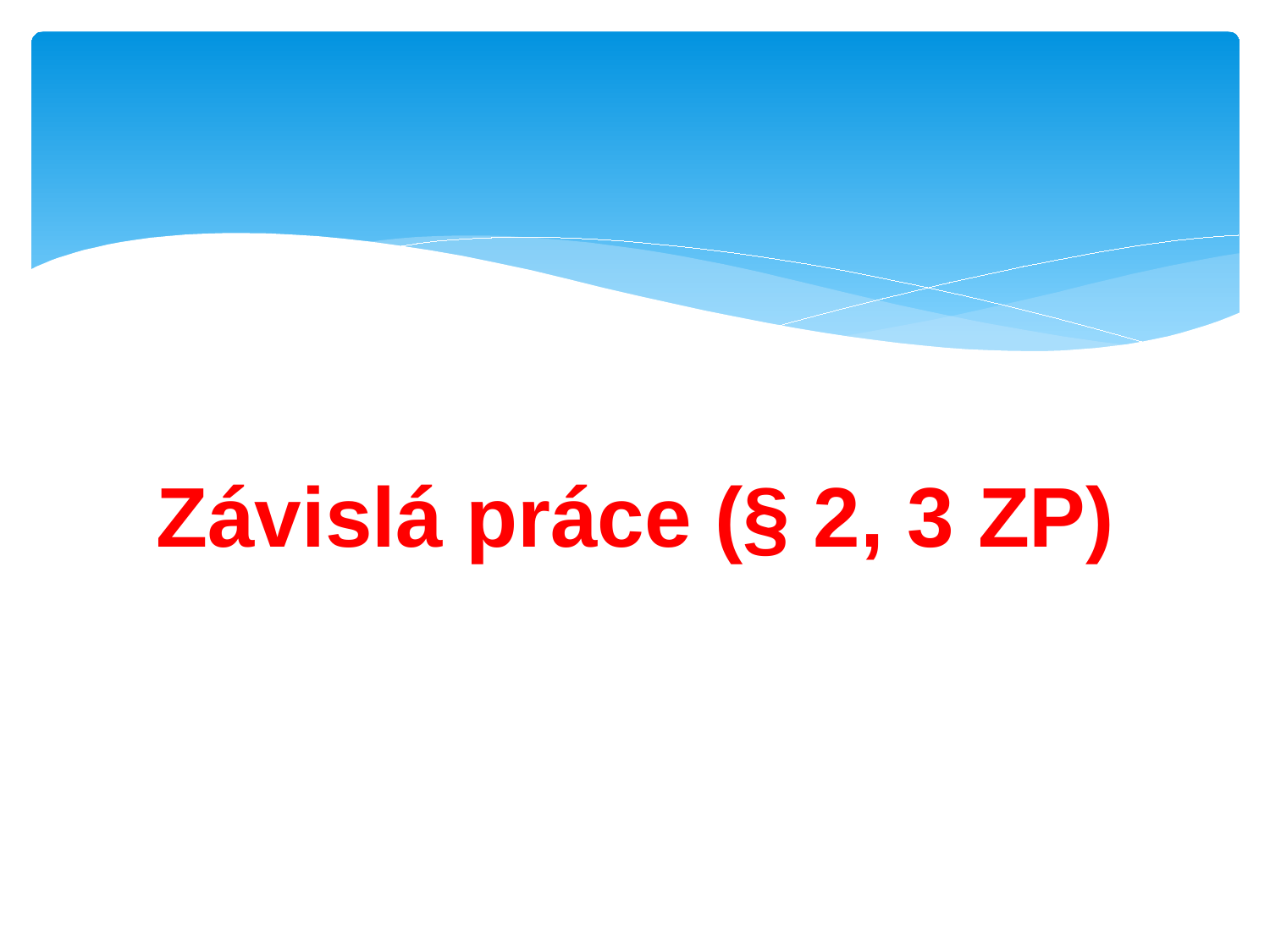

#

Závislá práce (§ 2, 3 ZP)